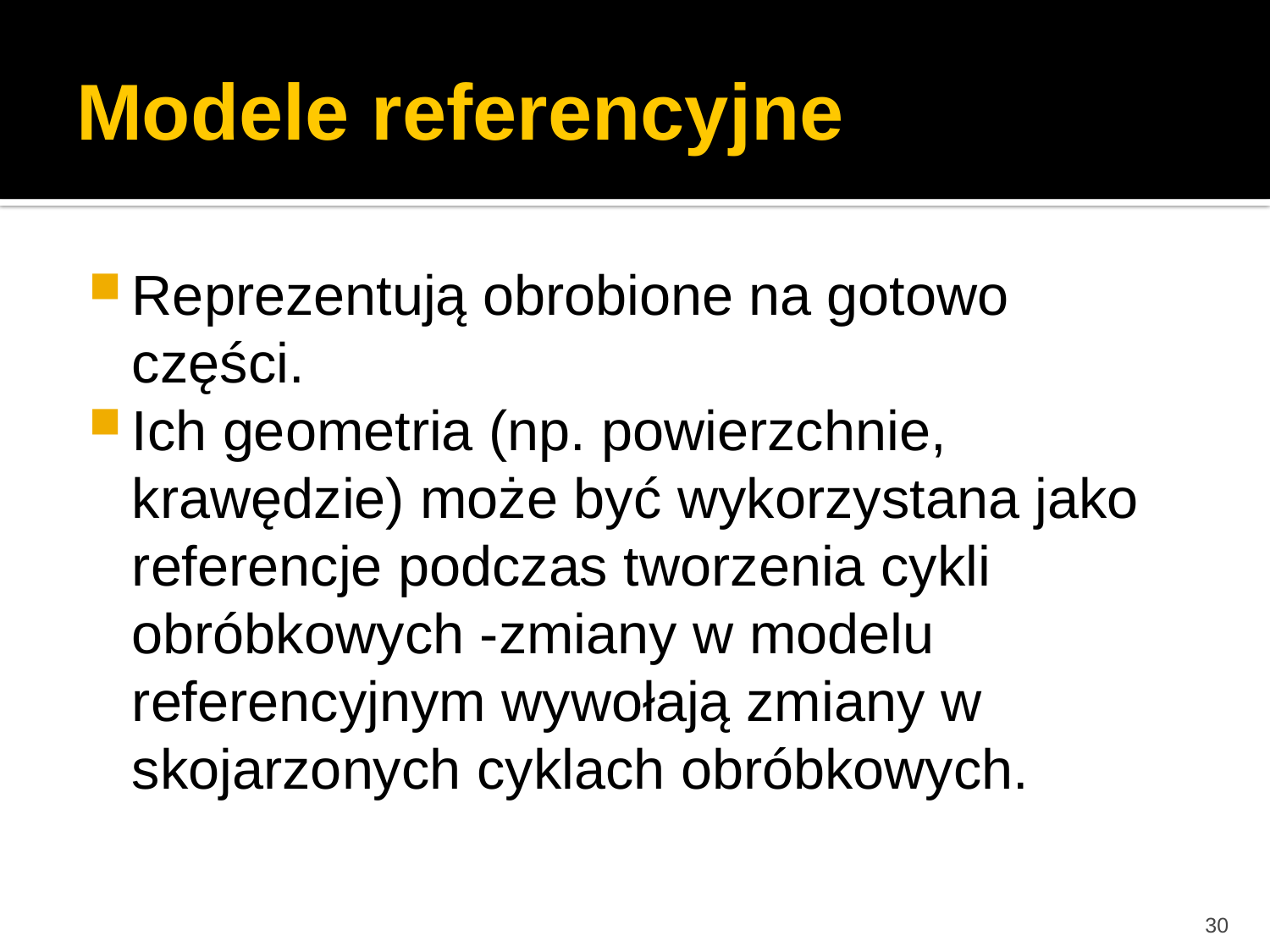

# Modele referencyjne
Reprezentują obrobione na gotowo części.
Ich geometria (np. powierzchnie, krawędzie) może być wykorzystana jako referencje podczas tworzenia cykli obróbkowych -zmiany w modelu referencyjnym wywołają zmiany w skojarzonych cyklach obróbkowych.
30